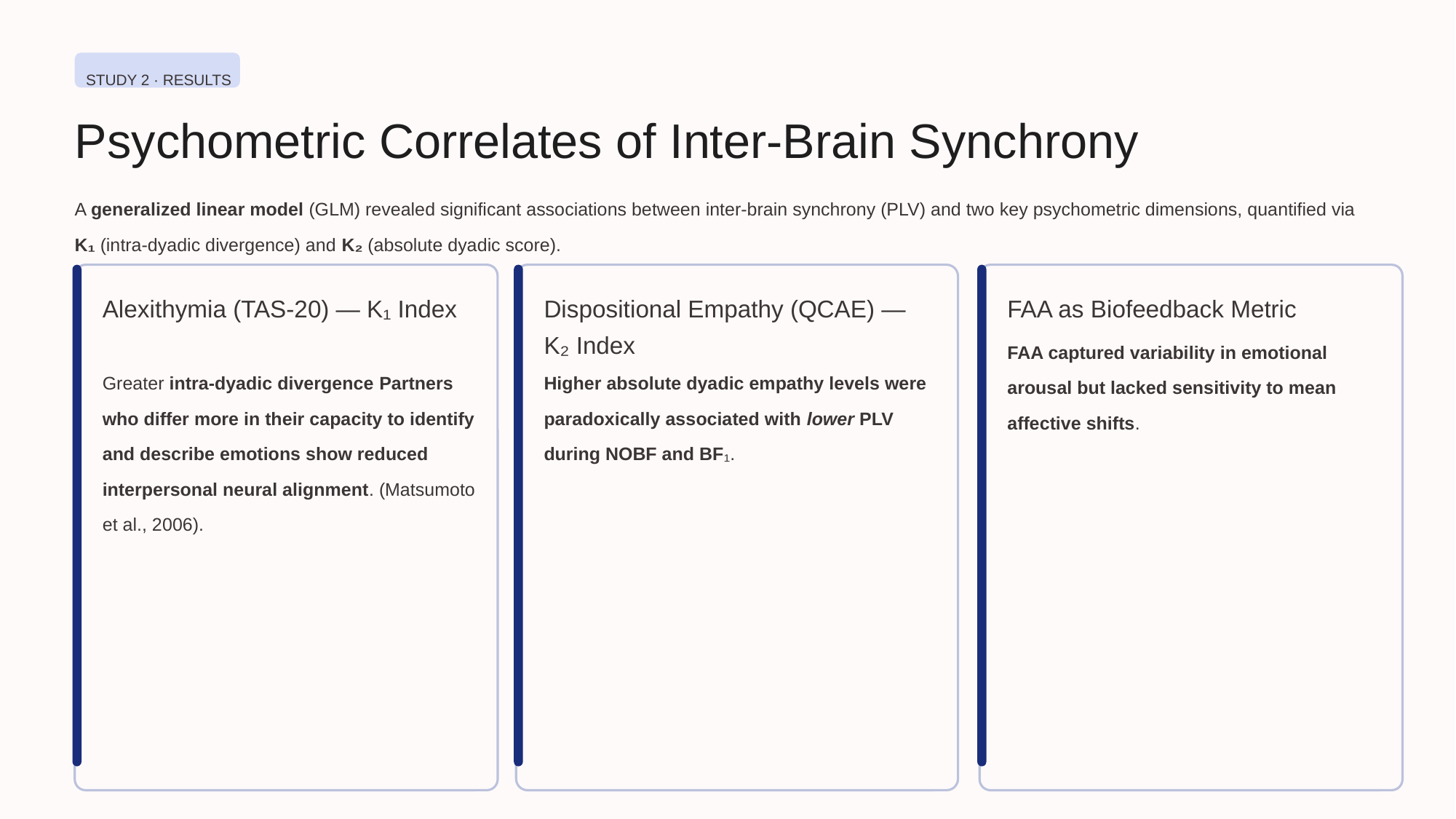

STUDY 2 · RESULTS
Psychometric Correlates of Inter-Brain Synchrony
A generalized linear model (GLM) revealed significant associations between inter-brain synchrony (PLV) and two key psychometric dimensions, quantified via K₁ (intra-dyadic divergence) and K₂ (absolute dyadic score).

Alexithymia (TAS-20) — K₁ Index
Dispositional Empathy (QCAE) — K₂ Index
FAA as Biofeedback Metric
FAA captured variability in emotional arousal but lacked sensitivity to mean affective shifts.
Higher absolute dyadic empathy levels were paradoxically associated with lower PLV during NOBF and BF₁.
Greater intra-dyadic divergence Partners who differ more in their capacity to identify and describe emotions show reduced interpersonal neural alignment. (Matsumoto et al., 2006).